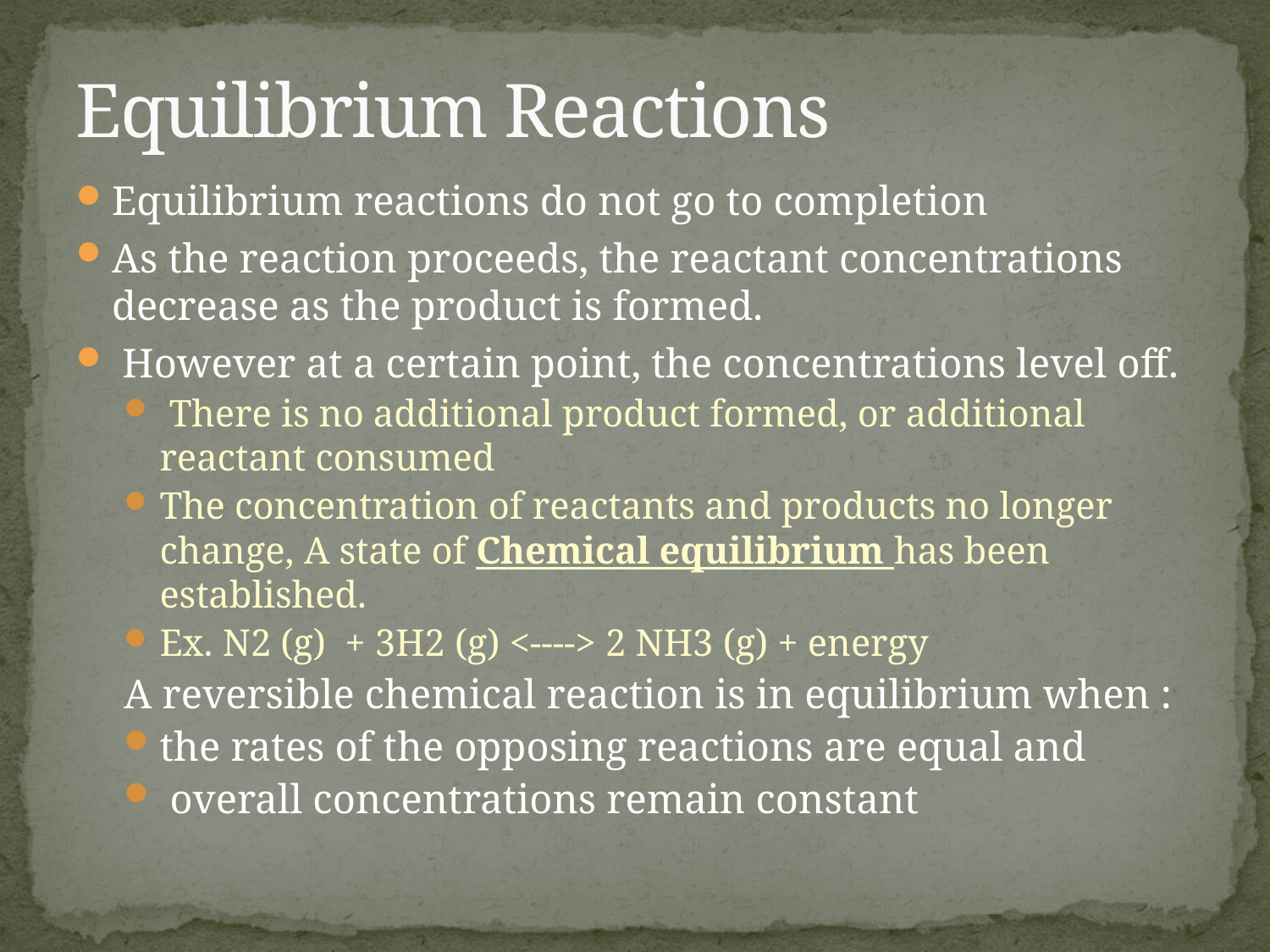

# Equilibrium Reactions
Equilibrium reactions do not go to completion
As the reaction proceeds, the reactant concentrations decrease as the product is formed.
 However at a certain point, the concentrations level off.
 There is no additional product formed, or additional reactant consumed
The concentration of reactants and products no longer change, A state of Chemical equilibrium has been established.
Ex. N2 (g)  + 3H2 (g) <----> 2 NH3 (g) + energy
A reversible chemical reaction is in equilibrium when :
the rates of the opposing reactions are equal and
 overall concentrations remain constant